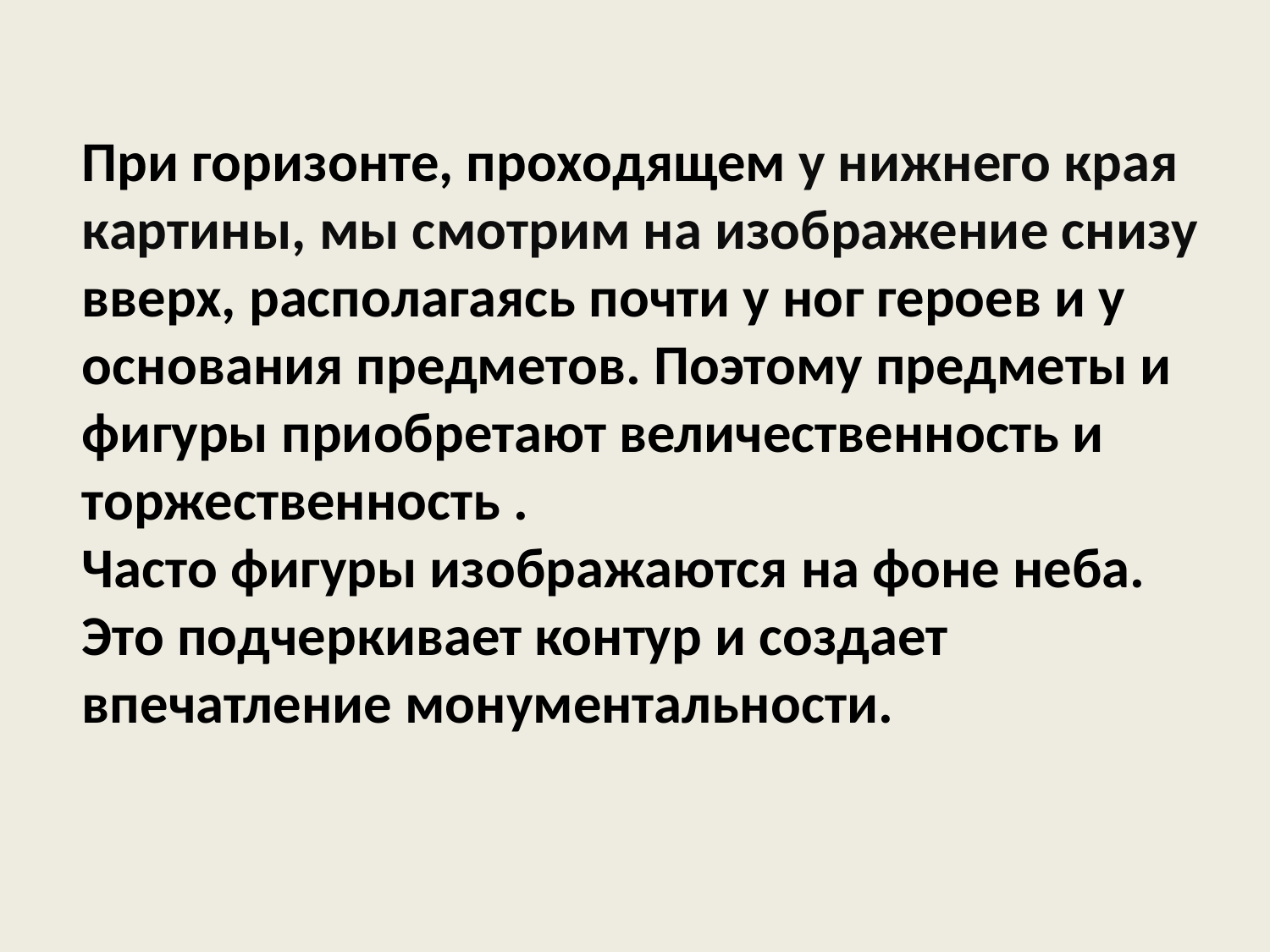

При горизонте, проходящем у нижнего края картины, мы смотрим на изображение снизу вверх, располагаясь почти у ног героев и у основания предметов. Поэтому предметы и фигуры приобретают величественность и торжественность .
Часто фигуры изображаются на фоне неба. Это подчеркивает контур и создает впечатление монументальности.